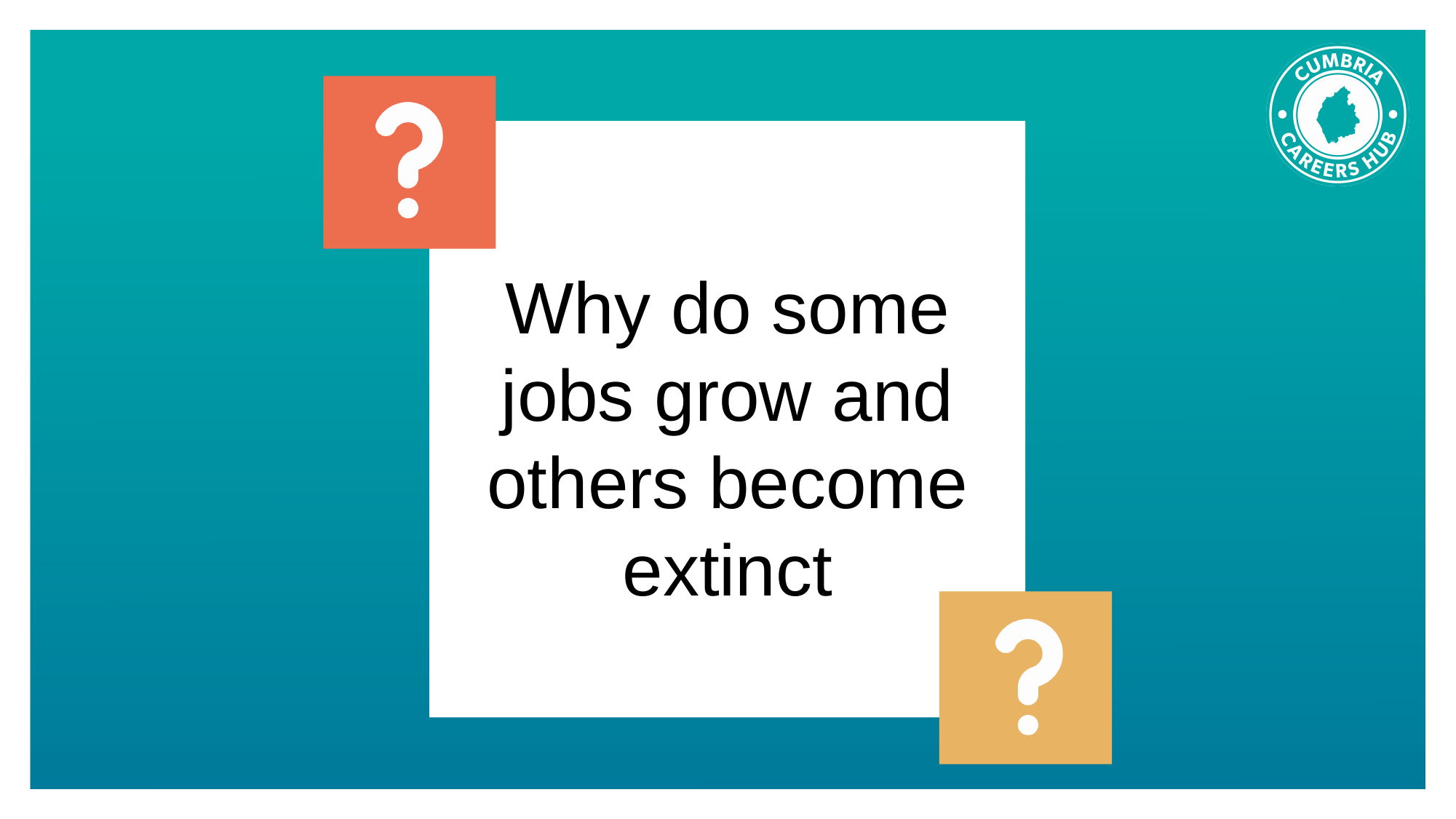

Why do some jobs grow and others become extinct